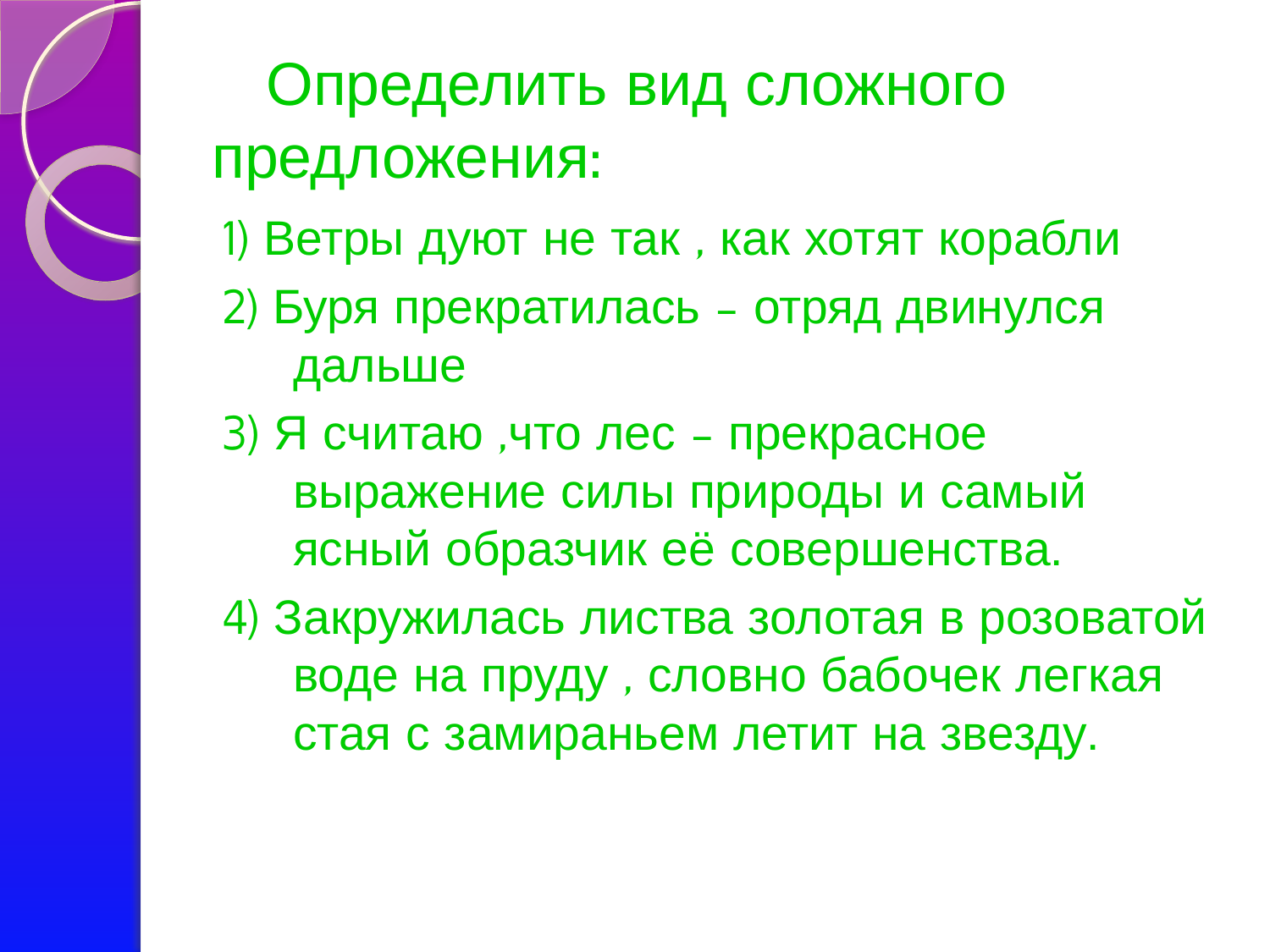

# Определить вид сложного предложения:
1) Ветры дуют не так , как хотят корабли
2) Буря прекратилась – отряд двинулся дальше
3) Я считаю ,что лес – прекрасное выражение силы природы и самый ясный образчик её совершенства.
4) Закружилась листва золотая в розоватой воде на пруду , словно бабочек легкая стая с замираньем летит на звезду.